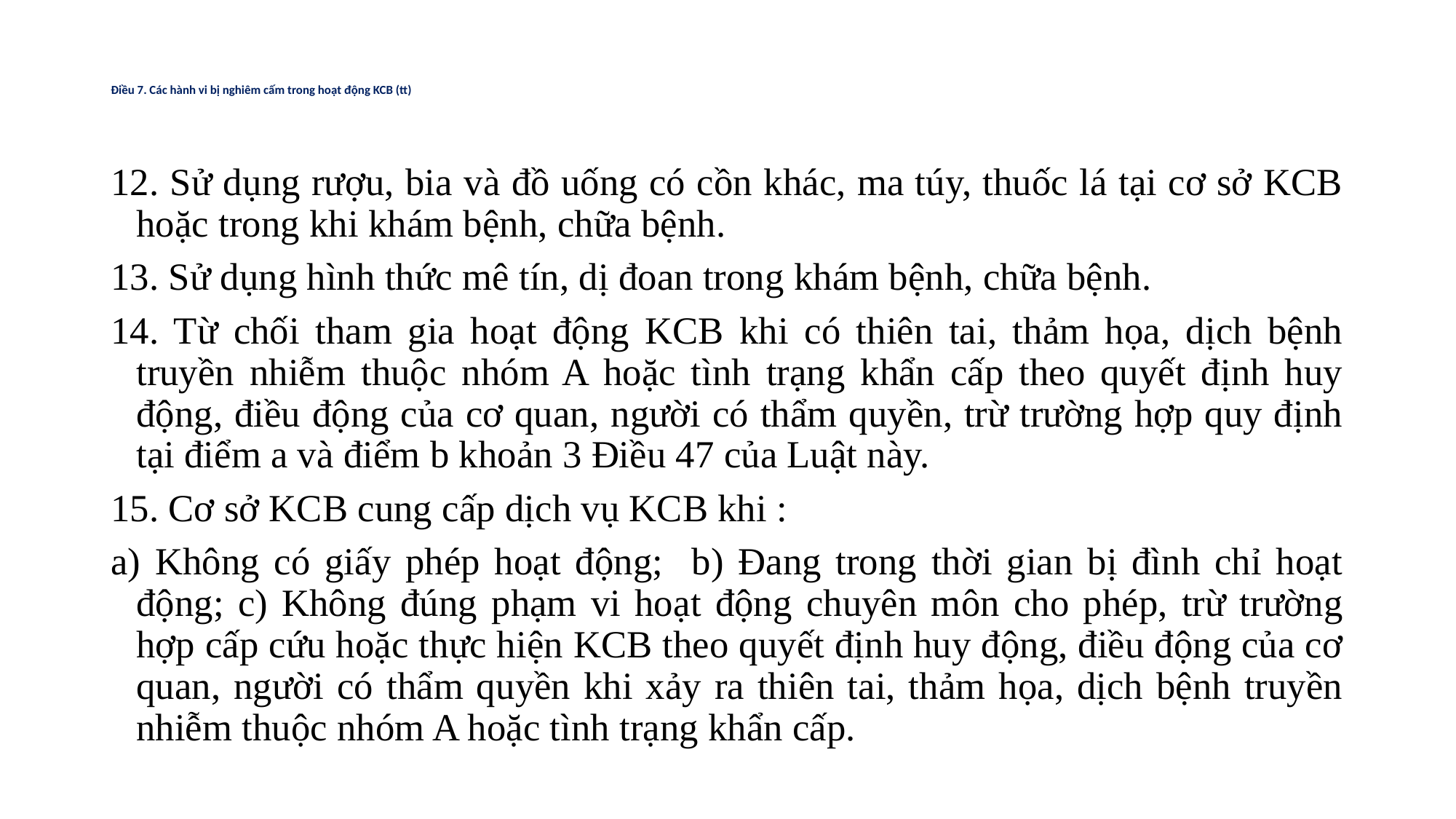

# Điều 7. Các hành vi bị nghiêm cấm trong hoạt động KCB (tt)
12. Sử dụng rượu, bia và đồ uống có cồn khác, ma túy, thuốc lá tại cơ sở KCB hoặc trong khi khám bệnh, chữa bệnh.
13. Sử dụng hình thức mê tín, dị đoan trong khám bệnh, chữa bệnh.
14. Từ chối tham gia hoạt động KCB khi có thiên tai, thảm họa, dịch bệnh truyền nhiễm thuộc nhóm A hoặc tình trạng khẩn cấp theo quyết định huy động, điều động của cơ quan, người có thẩm quyền, trừ trường hợp quy định tại điểm a và điểm b khoản 3 Điều 47 của Luật này.
15. Cơ sở KCB cung cấp dịch vụ KCB khi :
a) Không có giấy phép hoạt động;  b) Đang trong thời gian bị đình chỉ hoạt động; c) Không đúng phạm vi hoạt động chuyên môn cho phép, trừ trường hợp cấp cứu hoặc thực hiện KCB theo quyết định huy động, điều động của cơ quan, người có thẩm quyền khi xảy ra thiên tai, thảm họa, dịch bệnh truyền nhiễm thuộc nhóm A hoặc tình trạng khẩn cấp.